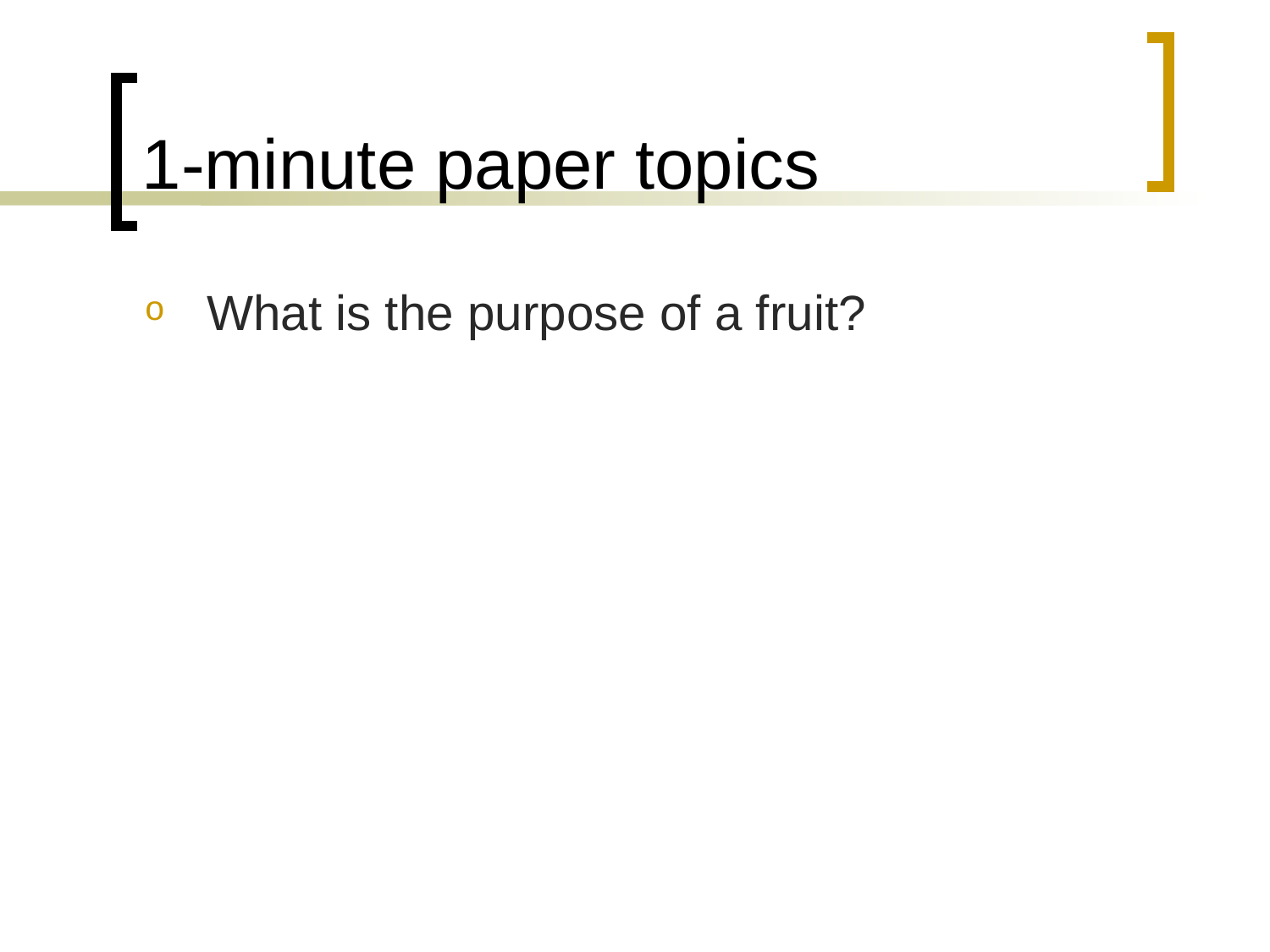

# 1-minute paper topics
What is the purpose of a fruit?